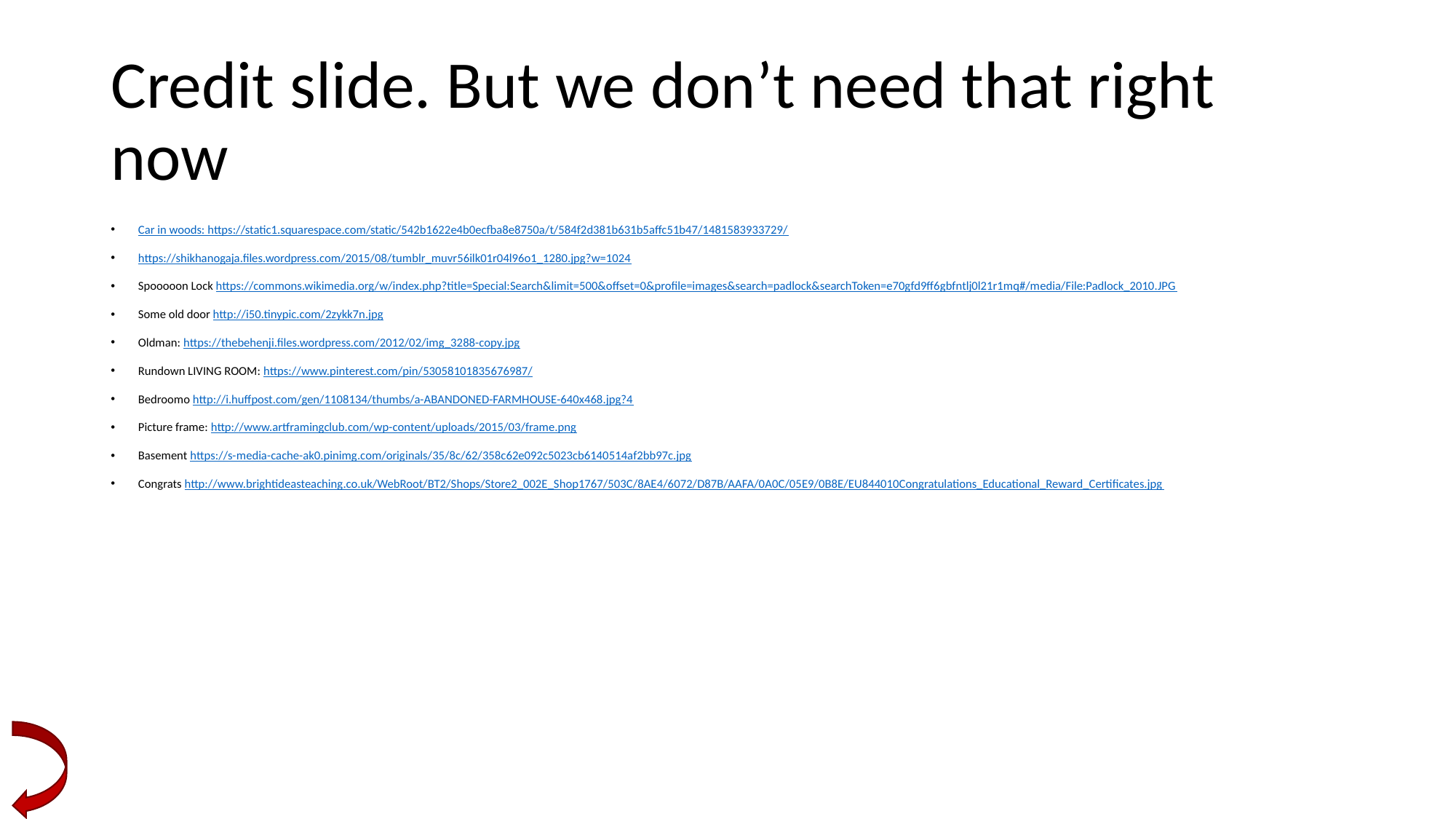

# Credit slide. But we don’t need that right now
Car in woods: https://static1.squarespace.com/static/542b1622e4b0ecfba8e8750a/t/584f2d381b631b5affc51b47/1481583933729/
https://shikhanogaja.files.wordpress.com/2015/08/tumblr_muvr56ilk01r04l96o1_1280.jpg?w=1024
Spooooon Lock https://commons.wikimedia.org/w/index.php?title=Special:Search&limit=500&offset=0&profile=images&search=padlock&searchToken=e70gfd9ff6gbfntlj0l21r1mq#/media/File:Padlock_2010.JPG
Some old door http://i50.tinypic.com/2zykk7n.jpg
Oldman: https://thebehenji.files.wordpress.com/2012/02/img_3288-copy.jpg
Rundown LIVING ROOM: https://www.pinterest.com/pin/53058101835676987/
Bedroomo http://i.huffpost.com/gen/1108134/thumbs/a-ABANDONED-FARMHOUSE-640x468.jpg?4
Picture frame: http://www.artframingclub.com/wp-content/uploads/2015/03/frame.png
Basement https://s-media-cache-ak0.pinimg.com/originals/35/8c/62/358c62e092c5023cb6140514af2bb97c.jpg
Congrats http://www.brightideasteaching.co.uk/WebRoot/BT2/Shops/Store2_002E_Shop1767/503C/8AE4/6072/D87B/AAFA/0A0C/05E9/0B8E/EU844010Congratulations_Educational_Reward_Certificates.jpg